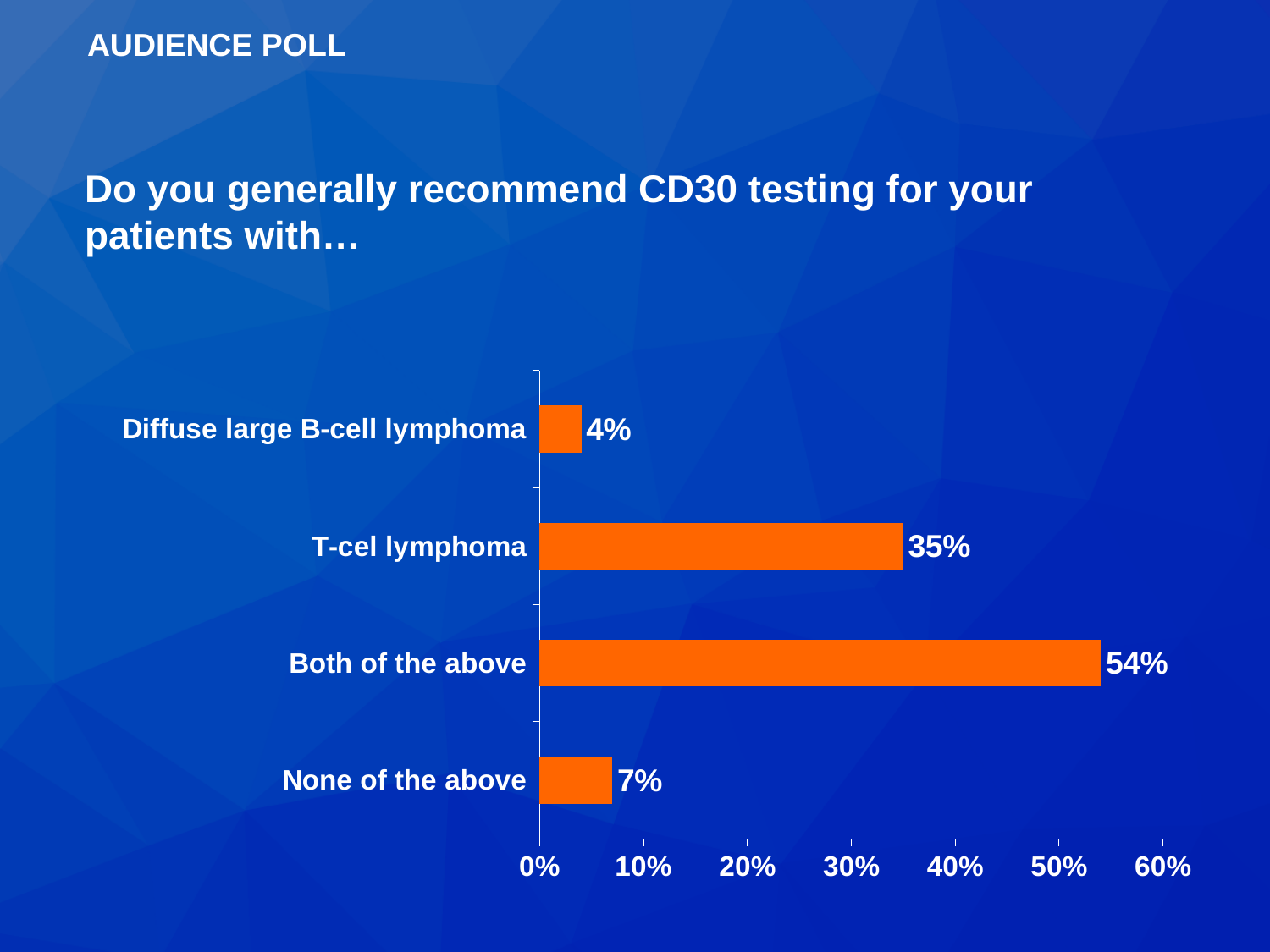

AUDIENCE POLL
Do you generally recommend CD30 testing for your patients with…

### Chart

| Category | Series 1 |
|---|---|
| None of the above | 0.07 |
| Both of the above | 0.54 |
| T-cel lymphoma | 0.35 |
| Diffuse large B-cell lymphoma | 0.04 |